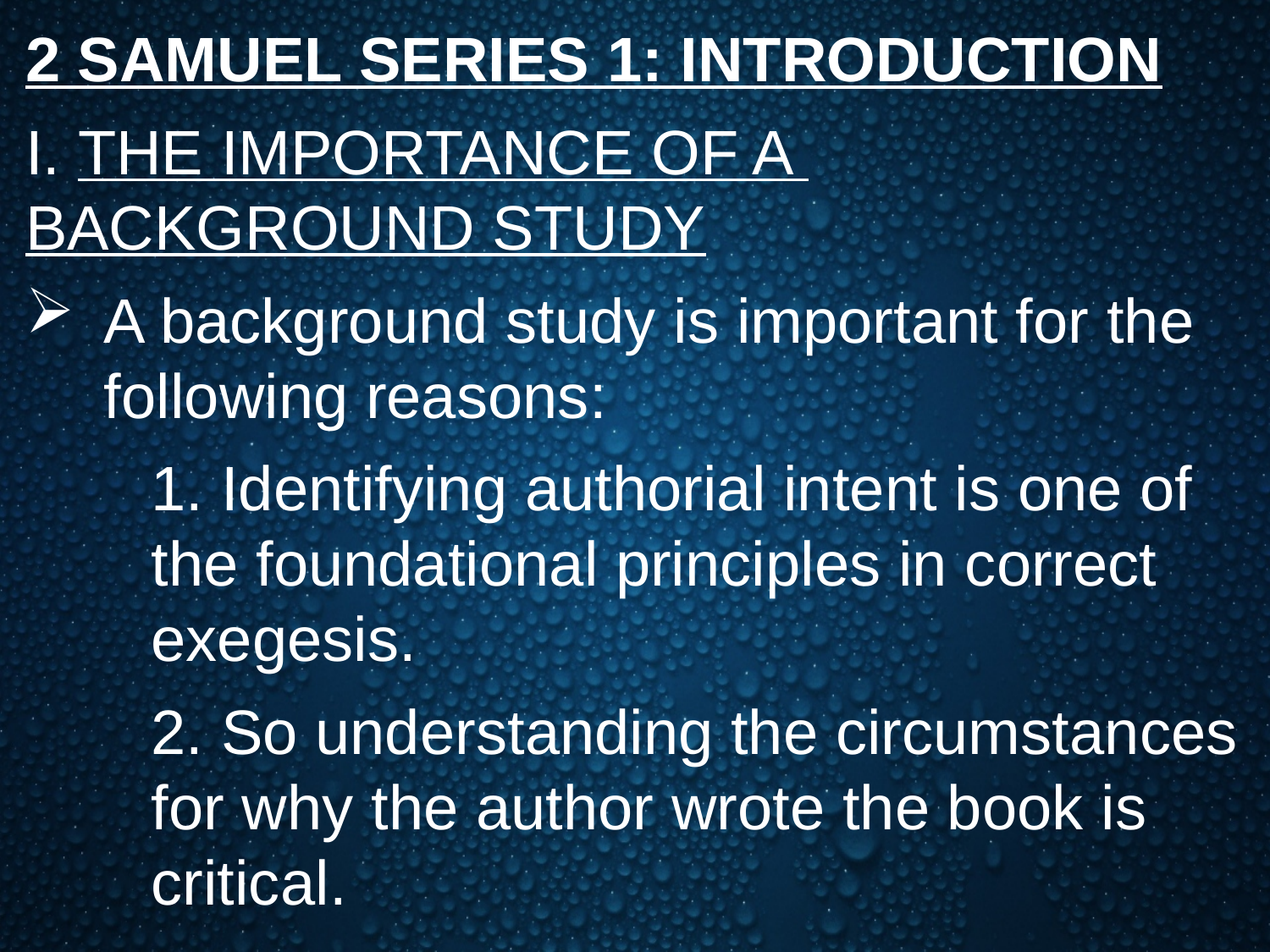

2 SAMUEL SERIES 1: INTRODUCTION
I. THE IMPORTANCE OF A 	BACKGROUND STUDY
A background study is important for the following reasons:
		1. Identifying authorial intent is one of 				the foundational principles in correct 				exegesis.
		2. So understanding the circumstances 				for why the author wrote the book is 				critical.